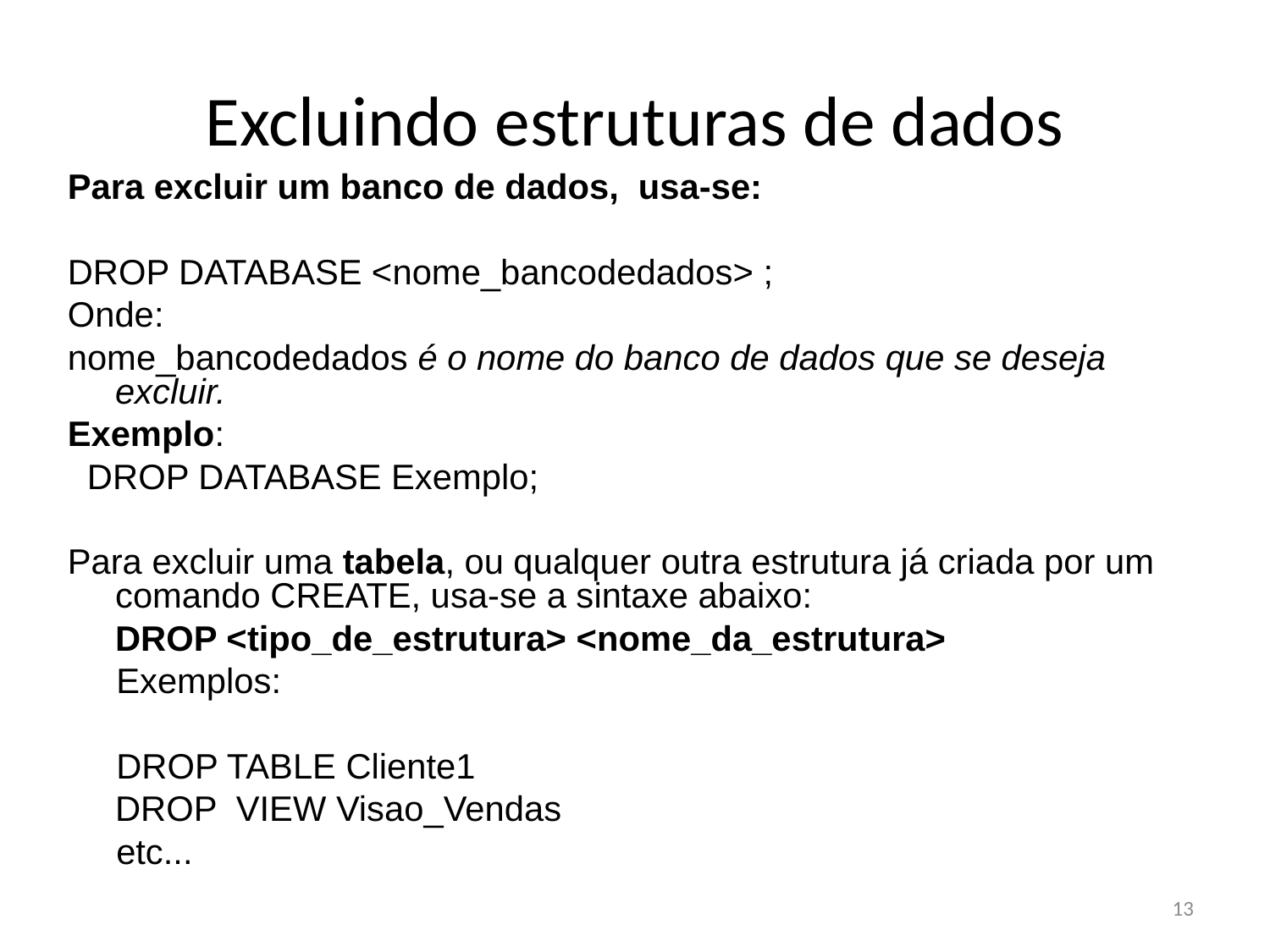

# Excluindo estruturas de dados
Para excluir um banco de dados,  usa-se:

DROP DATABASE <nome_bancodedados> ;
Onde:
nome_bancodedados é o nome do banco de dados que se deseja excluir.
Exemplo:
  DROP DATABASE Exemplo;

Para excluir uma tabela, ou qualquer outra estrutura já criada por um comando CREATE, usa-se a sintaxe abaixo:
	DROP <tipo_de_estrutura> <nome_da_estrutura>
     Exemplos:

     DROP TABLE Cliente1
	DROP  VIEW Visao_Vendas
     etc...
13